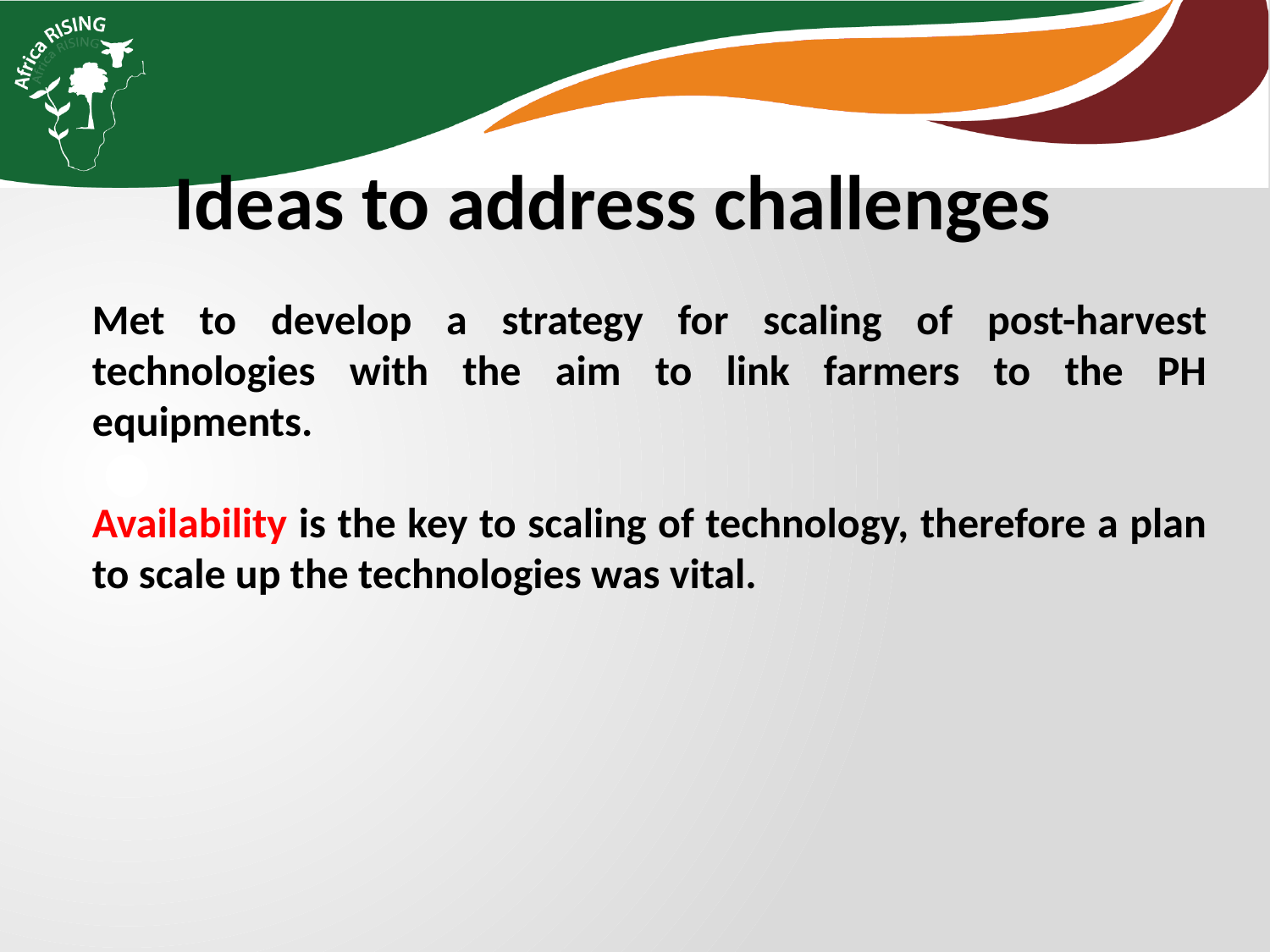

Ideas to address challenges
Met to develop a strategy for scaling of post-harvest technologies with the aim to link farmers to the PH equipments.

Availability is the key to scaling of technology, therefore a plan to scale up the technologies was vital.